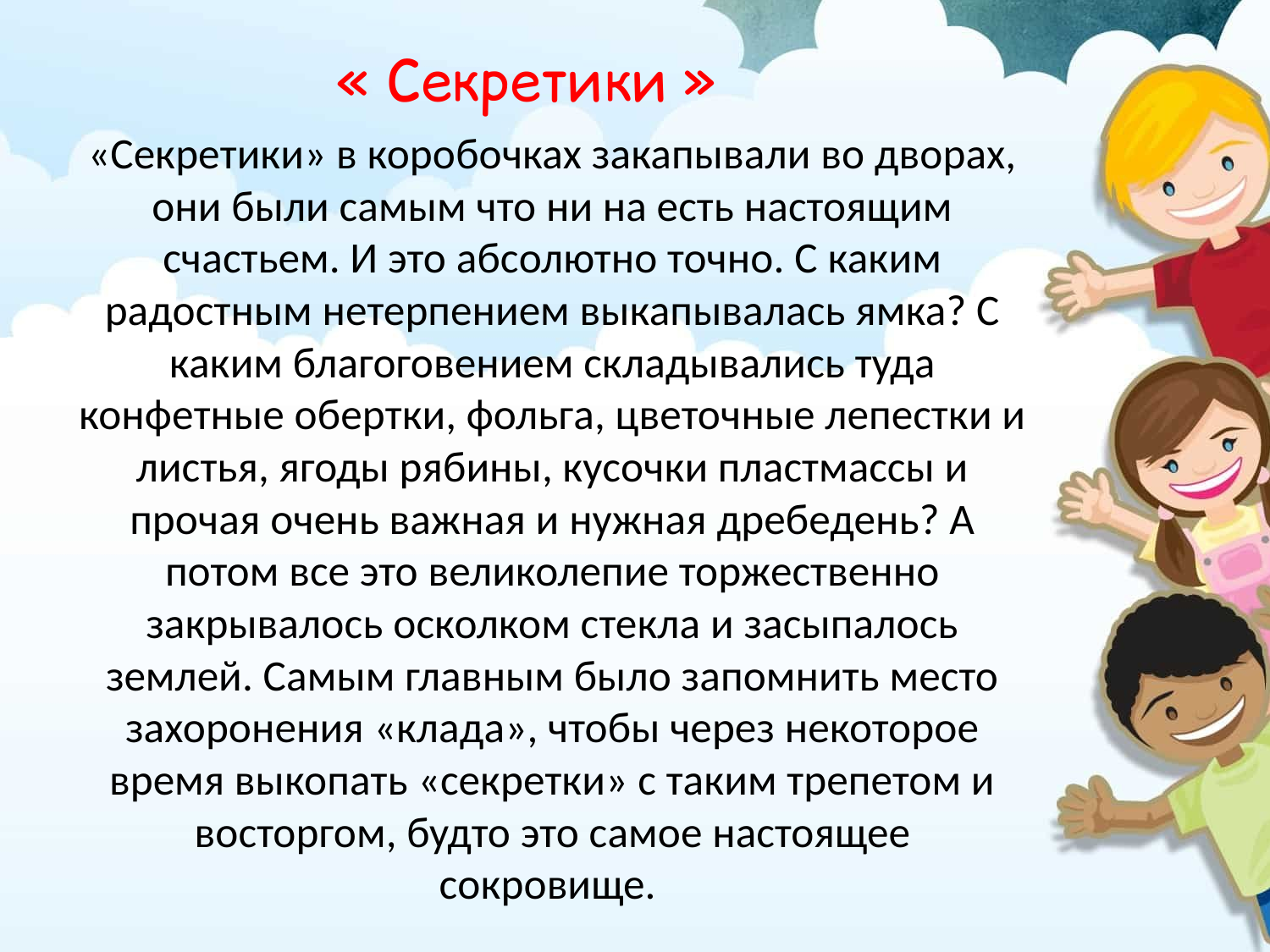

# « Секретики »
«Секретики» в коробочках закапывали во дворах, они были самым что ни на есть настоящим счастьем. И это абсолютно точно. С каким радостным нетерпением выкапывалась ямка? С каким благоговением складывались туда конфетные обертки, фольга, цветочные лепестки и листья, ягоды рябины, кусочки пластмассы и прочая очень важная и нужная дребедень? А потом все это великолепие торжественно закрывалось осколком стекла и засыпалось землей. Самым главным было запомнить место захоронения «клада», чтобы через некоторое время выкопать «секретки» с таким трепетом и восторгом, будто это самое настоящее сокровище.